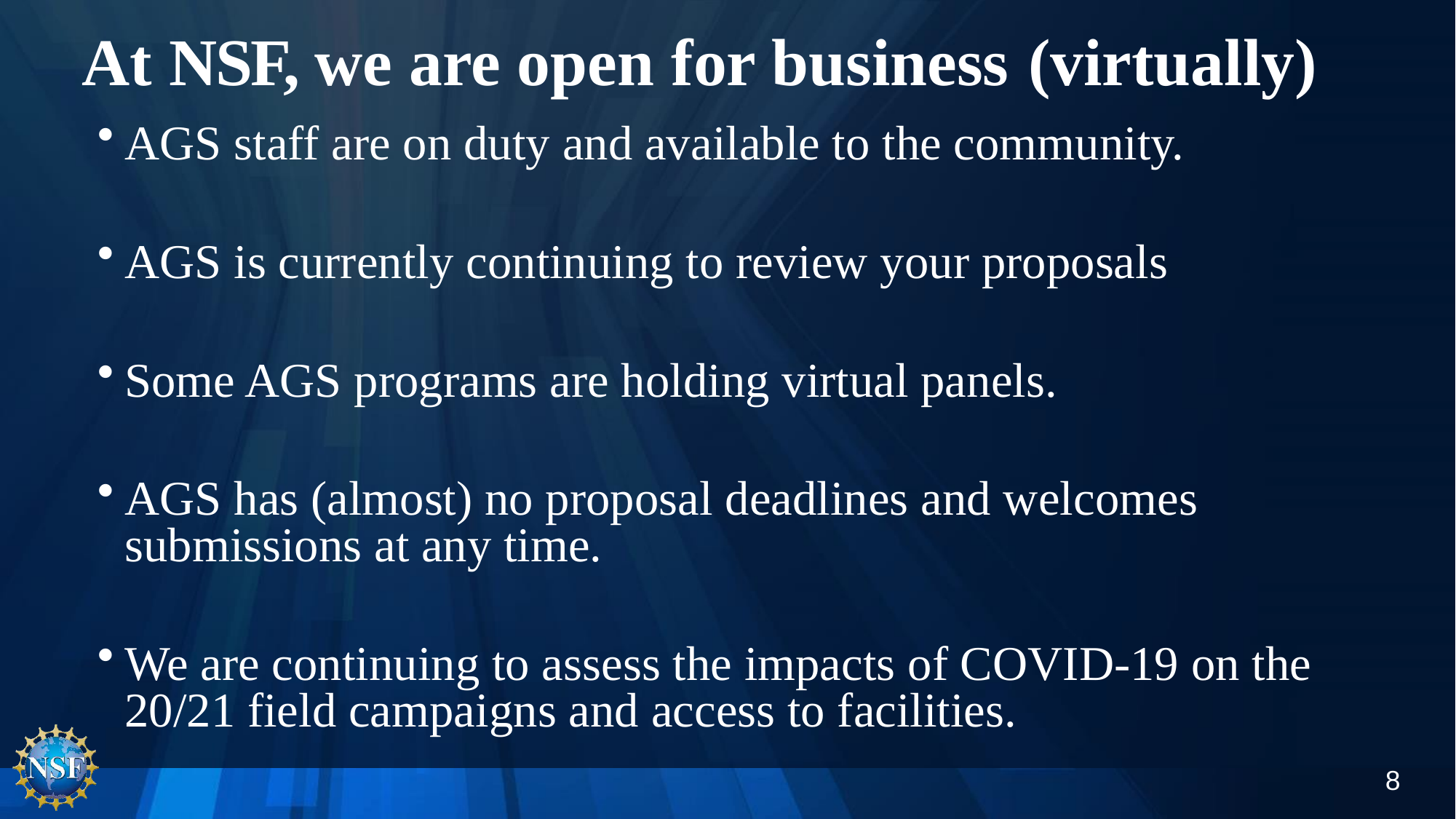

# At NSF, we are open for business (virtually)
AGS staff are on duty and available to the community.

AGS is currently continuing to review your proposals

Some AGS programs are holding virtual panels.

AGS has (almost) no proposal deadlines and welcomes submissions at any time.

We are continuing to assess the impacts of COVID-19 on the 20/21 field campaigns and access to facilities.

8